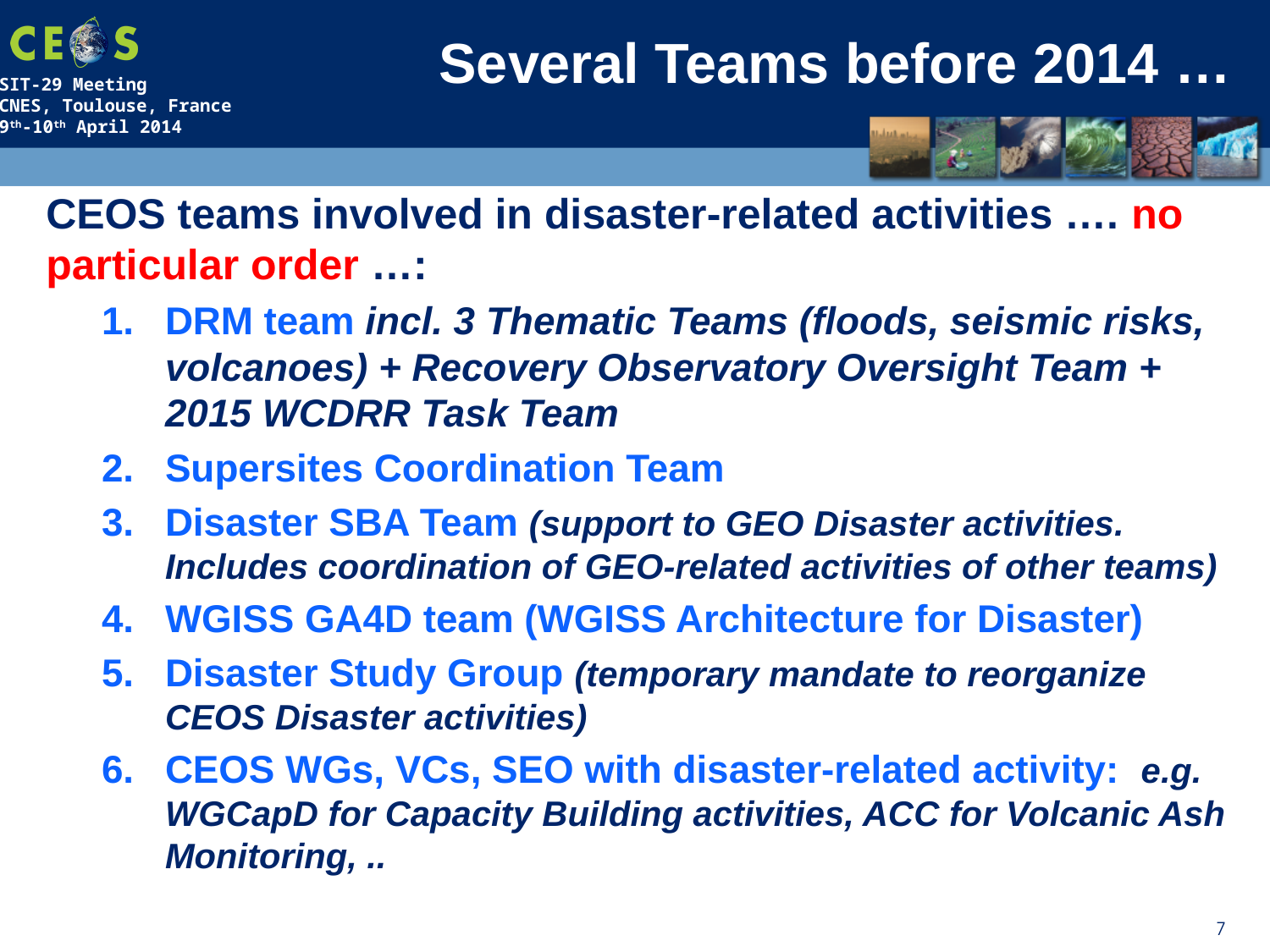

# Several Teams before 2014 …
CEOS teams involved in disaster-related activities …. no particular order …:
DRM team incl. 3 Thematic Teams (floods, seismic risks, volcanoes) + Recovery Observatory Oversight Team + 2015 WCDRR Task Team
Supersites Coordination Team
Disaster SBA Team (support to GEO Disaster activities. Includes coordination of GEO-related activities of other teams)
WGISS GA4D team (WGISS Architecture for Disaster)
Disaster Study Group (temporary mandate to reorganize CEOS Disaster activities)
CEOS WGs, VCs, SEO with disaster-related activity:  e.g.  WGCapD for Capacity Building activities, ACC for Volcanic Ash Monitoring, ..
7